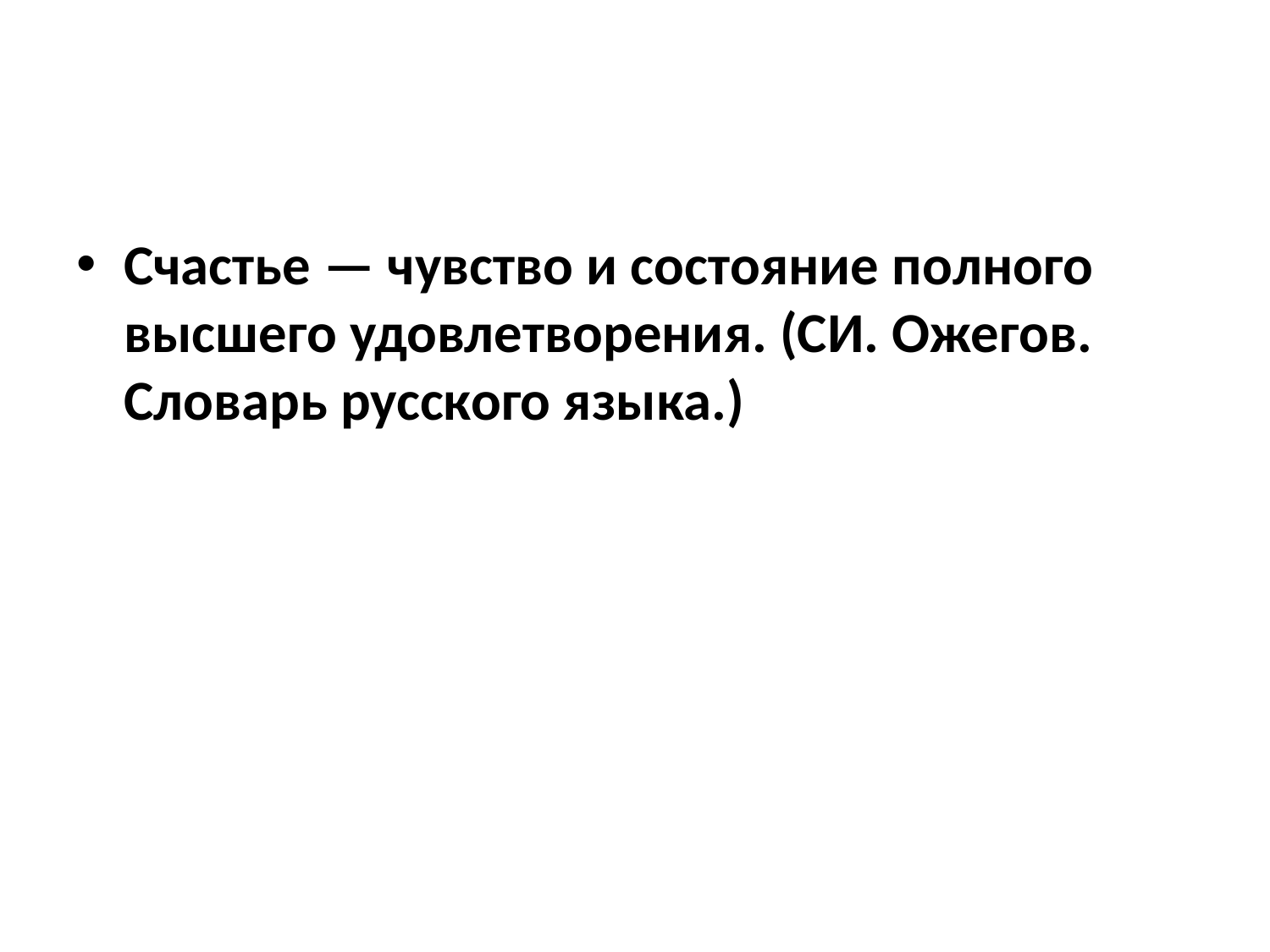

Счастье — чувство и состояние полного высшего удовлетворения. (СИ. Ожегов. Словарь русского языка.)